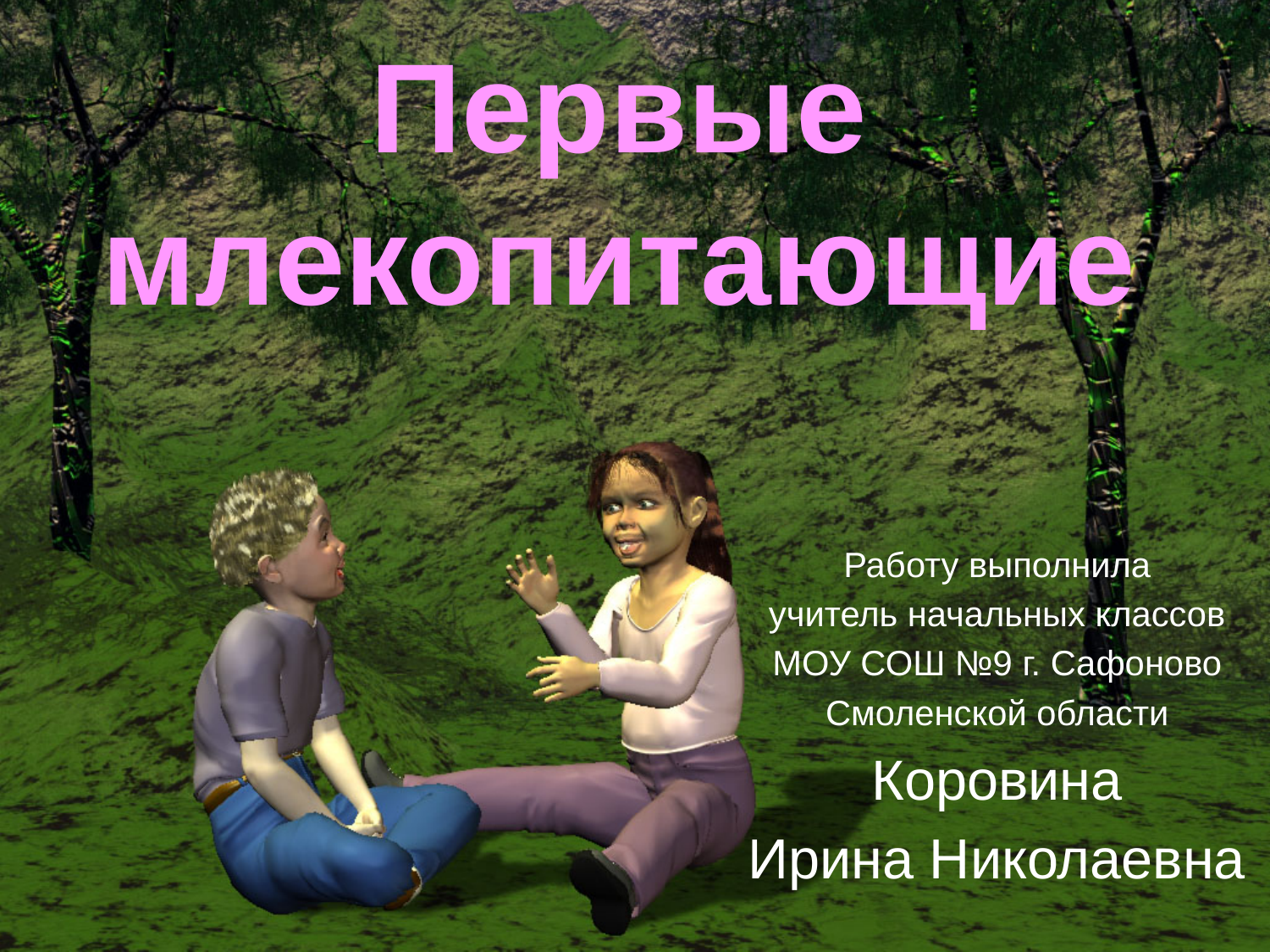

# Первые млекопитающие
Работу выполнила
учитель начальных классов
МОУ СОШ №9 г. Сафоново
Смоленской области
Коровина
Ирина Николаевна